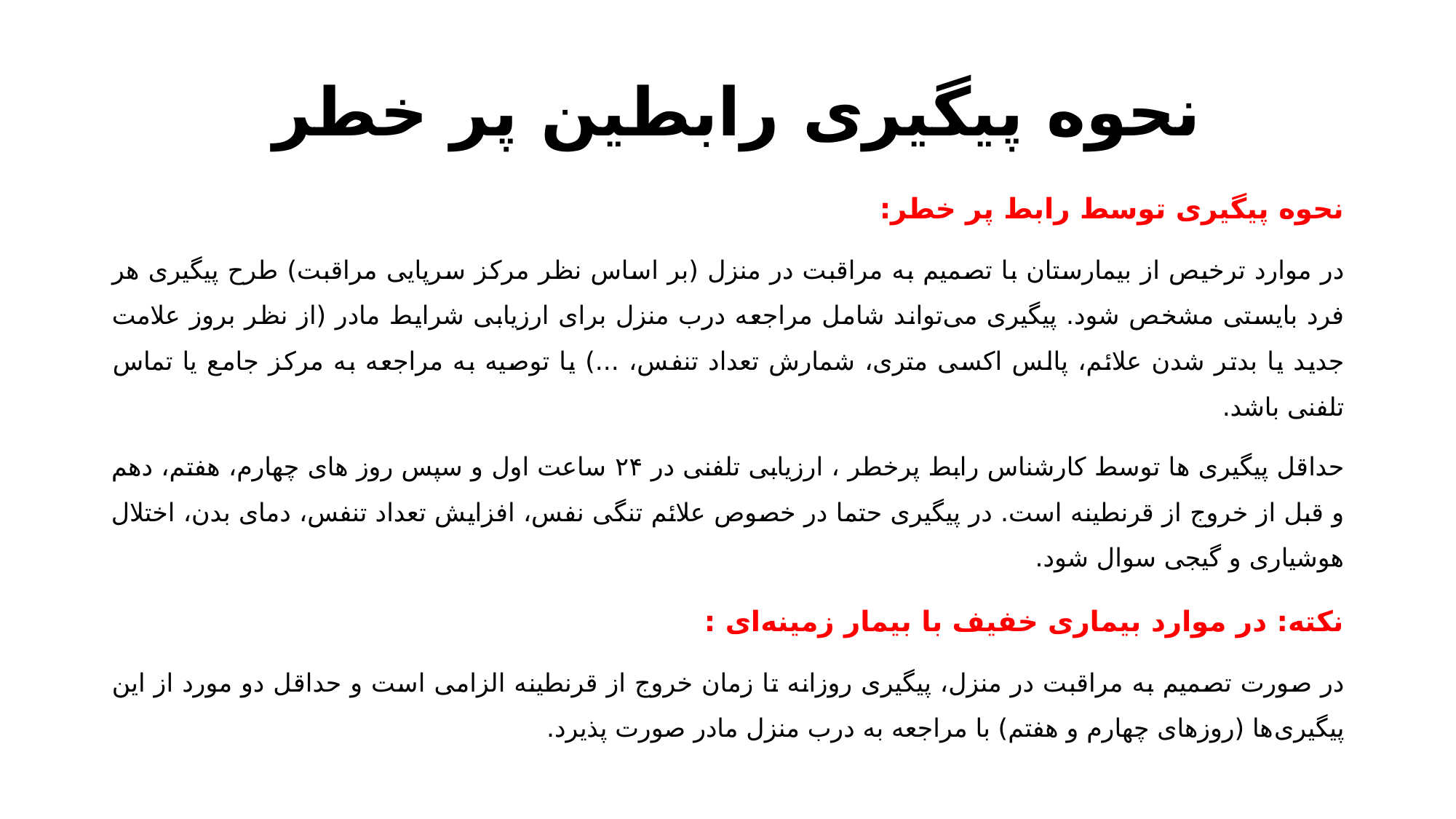

# نحوه پیگیری رابطین پر خطر
نحوه پیگیری توسط رابط پر خطر:
در موارد ترخیص از بیمارستان با تصمیم به مراقبت در منزل (بر اساس نظر مرکز سرپایی مراقبت) طرح پیگیری هر فرد بایستی مشخص شود. پیگیری می‌تواند شامل مراجعه درب منزل برای ارزیابی شرایط مادر (از نظر بروز علامت جدید یا بدتر شدن علائم، پالس اکسی متری، شمارش تعداد تنفس، ...) یا توصیه به مراجعه به مرکز جامع یا تماس تلفنی باشد.
حداقل پیگیری ها توسط کارشناس رابط پرخطر ، ارزیابی تلفنی در ۲۴ ساعت اول و سپس روز های چهارم، هفتم، دهم و قبل از خروج از قرنطینه است. در پیگیری حتما در خصوص علائم تنگی نفس، افزایش تعداد تنفس، دمای بدن، اختلال هوشیاری و گیجی سوال شود.
نکته: در موارد بیماری خفیف با بیمار زمینه‌ای :
در صورت تصمیم به مراقبت در منزل، پیگیری روزانه تا زمان خروج از قرنطینه الزامی است و حداقل دو مورد از این پیگیری‌ها (روزهای چهارم و هفتم) با مراجعه به درب منزل مادر صورت پذیرد.